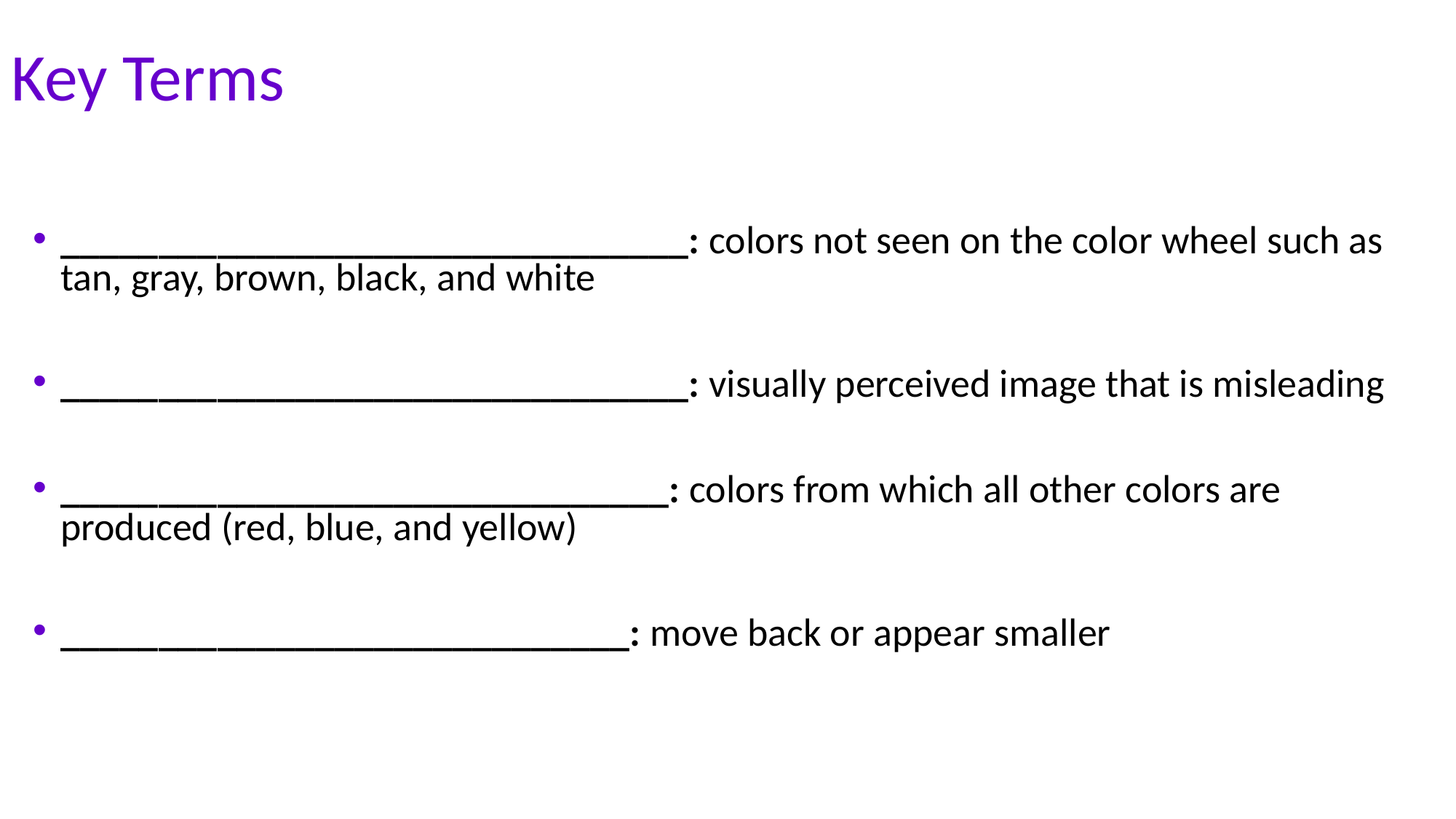

# Key Terms
________________________________: colors not seen on the color wheel such as tan, gray, brown, black, and white

________________________________: visually perceived image that is misleading

_______________________________: colors from which all other colors are produced (red, blue, and yellow)

_____________________________: move back or appear smaller